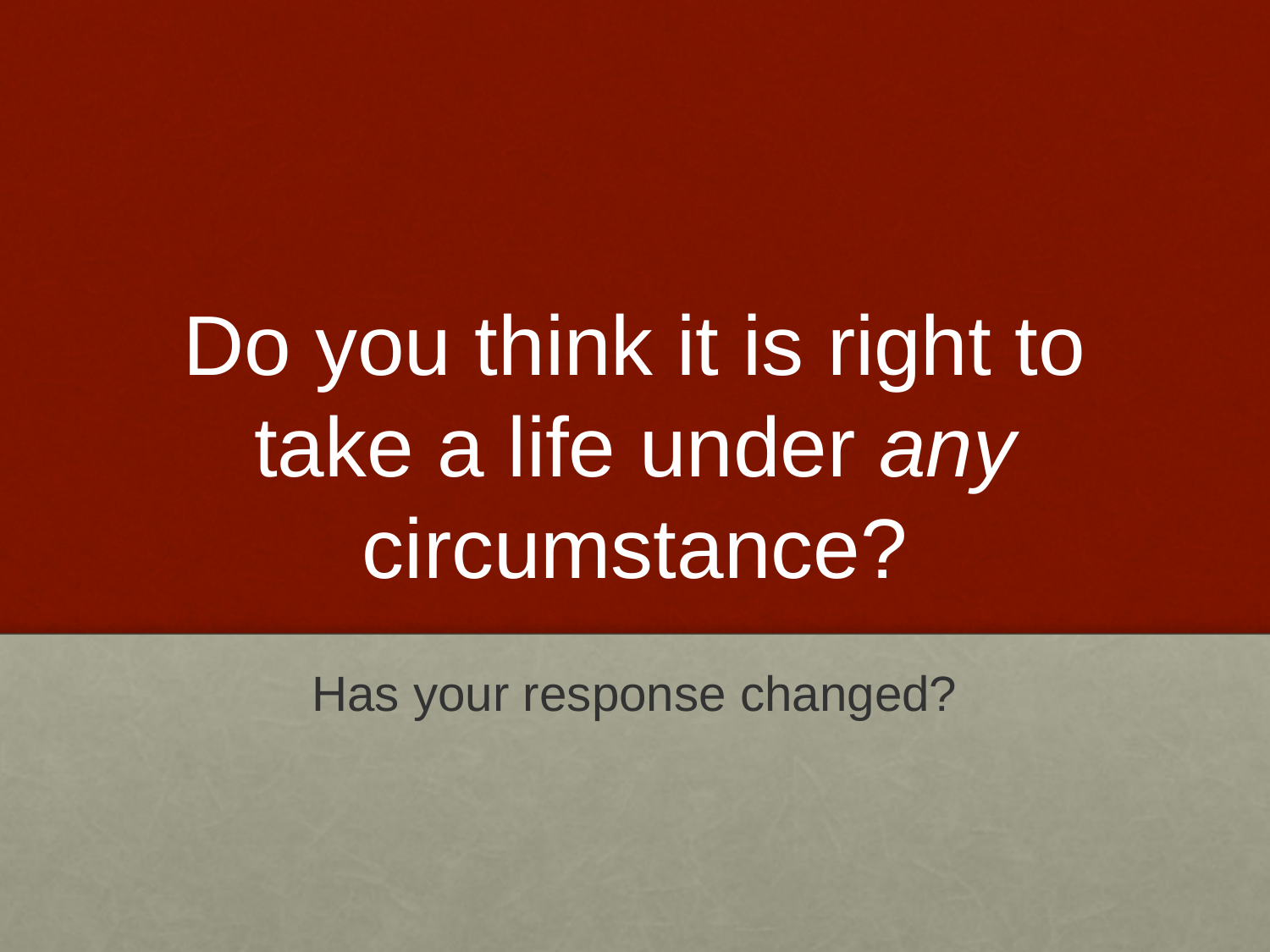

# Do you think it is right to take a life under any circumstance?
Has your response changed?